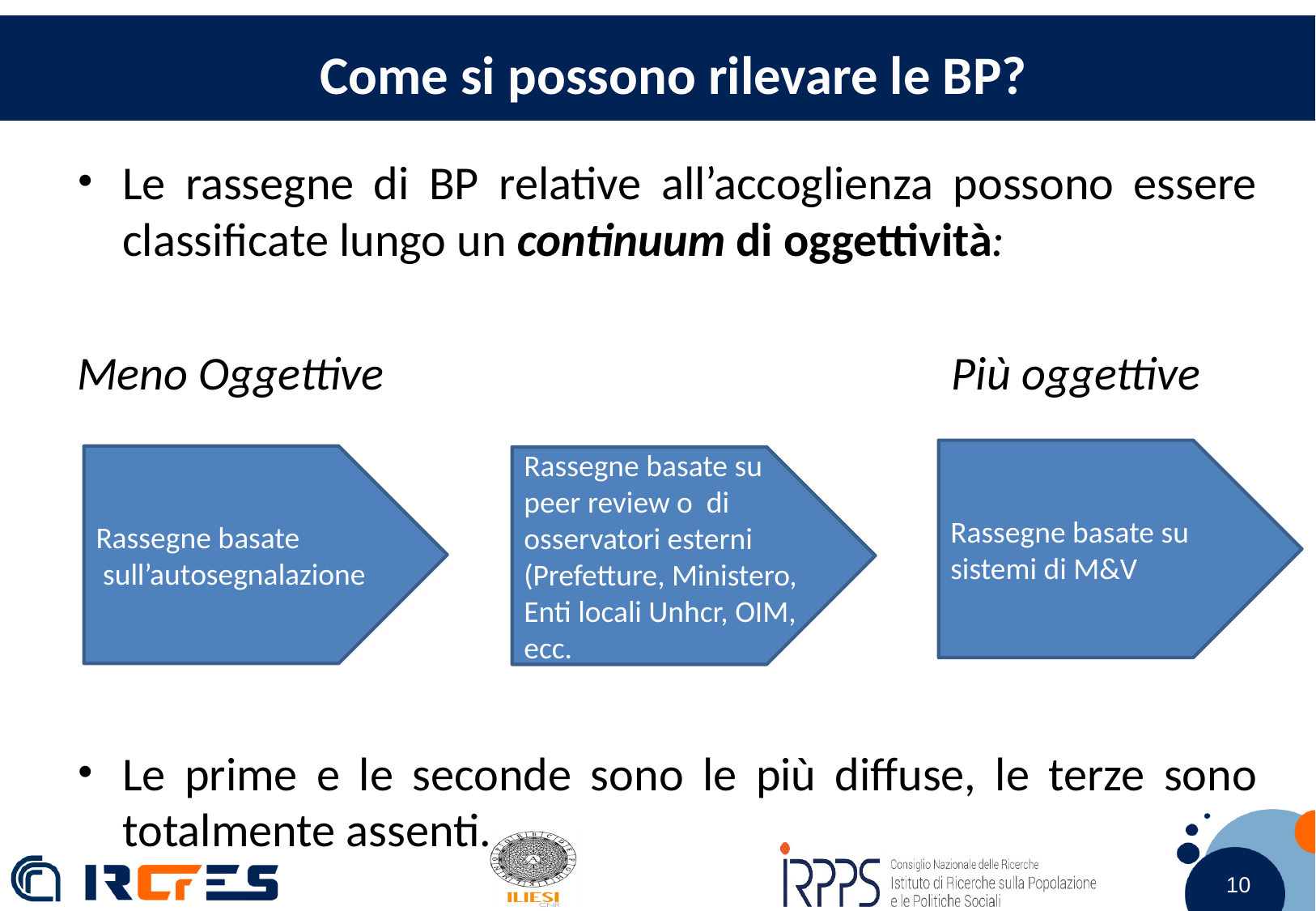

Come si possono rilevare le BP?
Le rassegne di BP relative all’accoglienza possono essere classificate lungo un continuum di oggettività:

Meno Oggettive                                                     Più oggettive

Le prime e le seconde sono le più diffuse, le terze sono totalmente assenti.

Rassegne basate su sistemi di M&V
Rassegne basate
 sull’autosegnalazione
Rassegne basate su peer review o  di osservatori esterni (Prefetture, Ministero, Enti locali Unhcr, OIM, ecc.